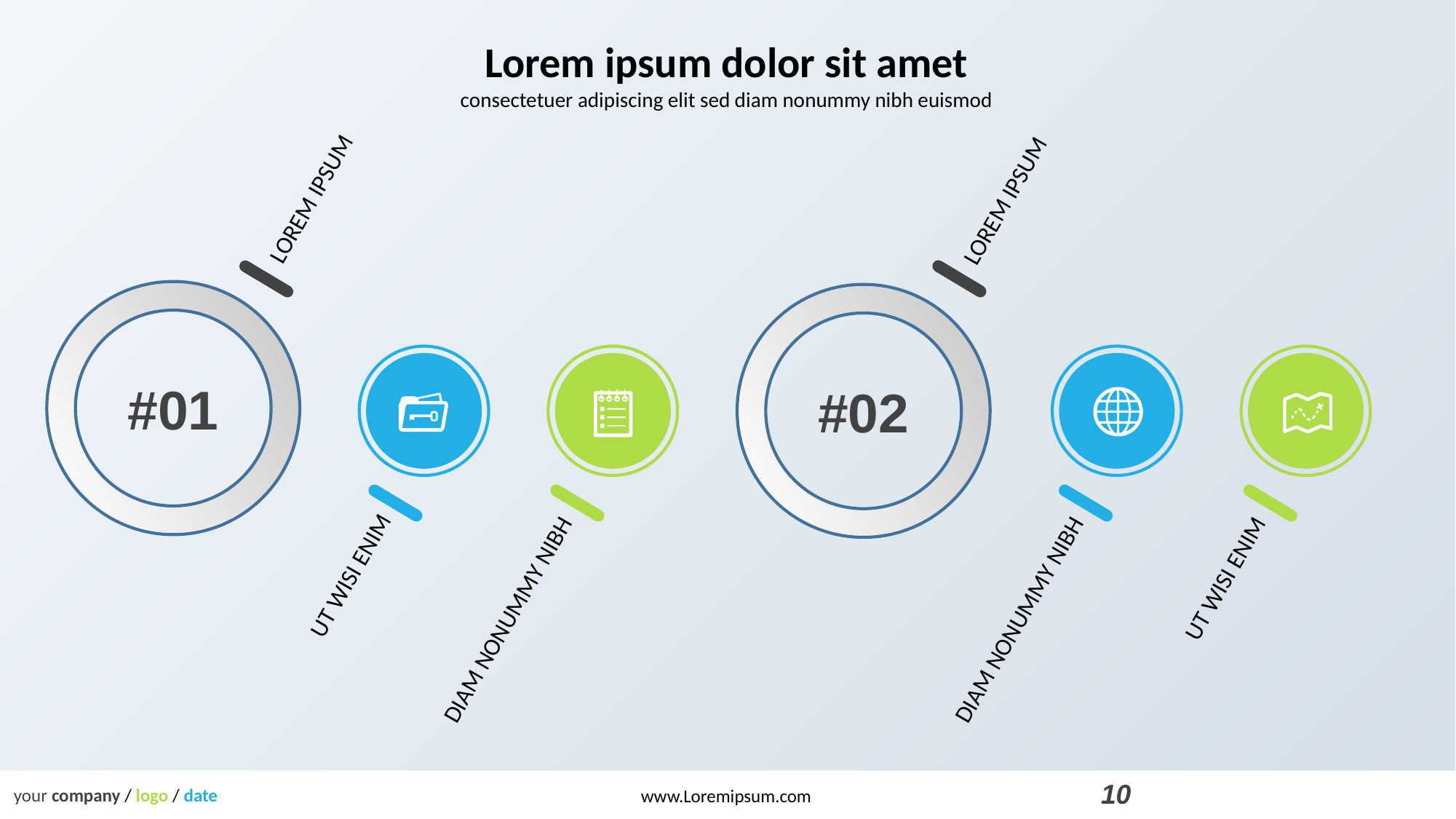

Lorem ipsum dolor sit amet
consectetuer adipiscing elit sed diam nonummy nibh euismod
LOREM IPSUM
LOREM IPSUM

#01
#02

UT WISI ENIM
UT WISI ENIM
DIAM NONUMMY NIBH
DIAM NONUMMY NIBH

10
your company / logo / date
www.Loremipsum.com